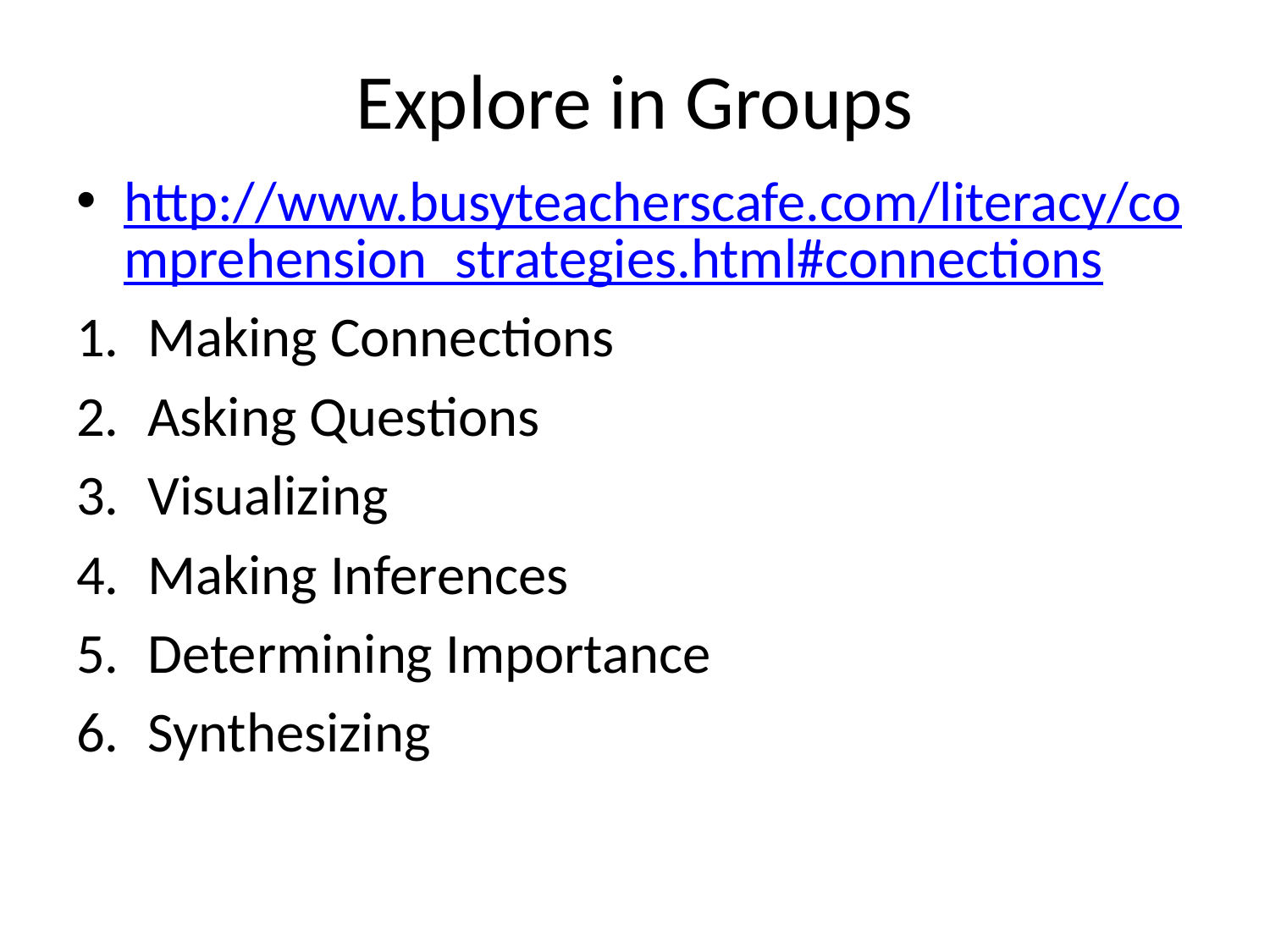

# Explore in Groups
http://www.busyteacherscafe.com/literacy/comprehension_strategies.html#connections
Making Connections
Asking Questions
Visualizing
Making Inferences
Determining Importance
Synthesizing